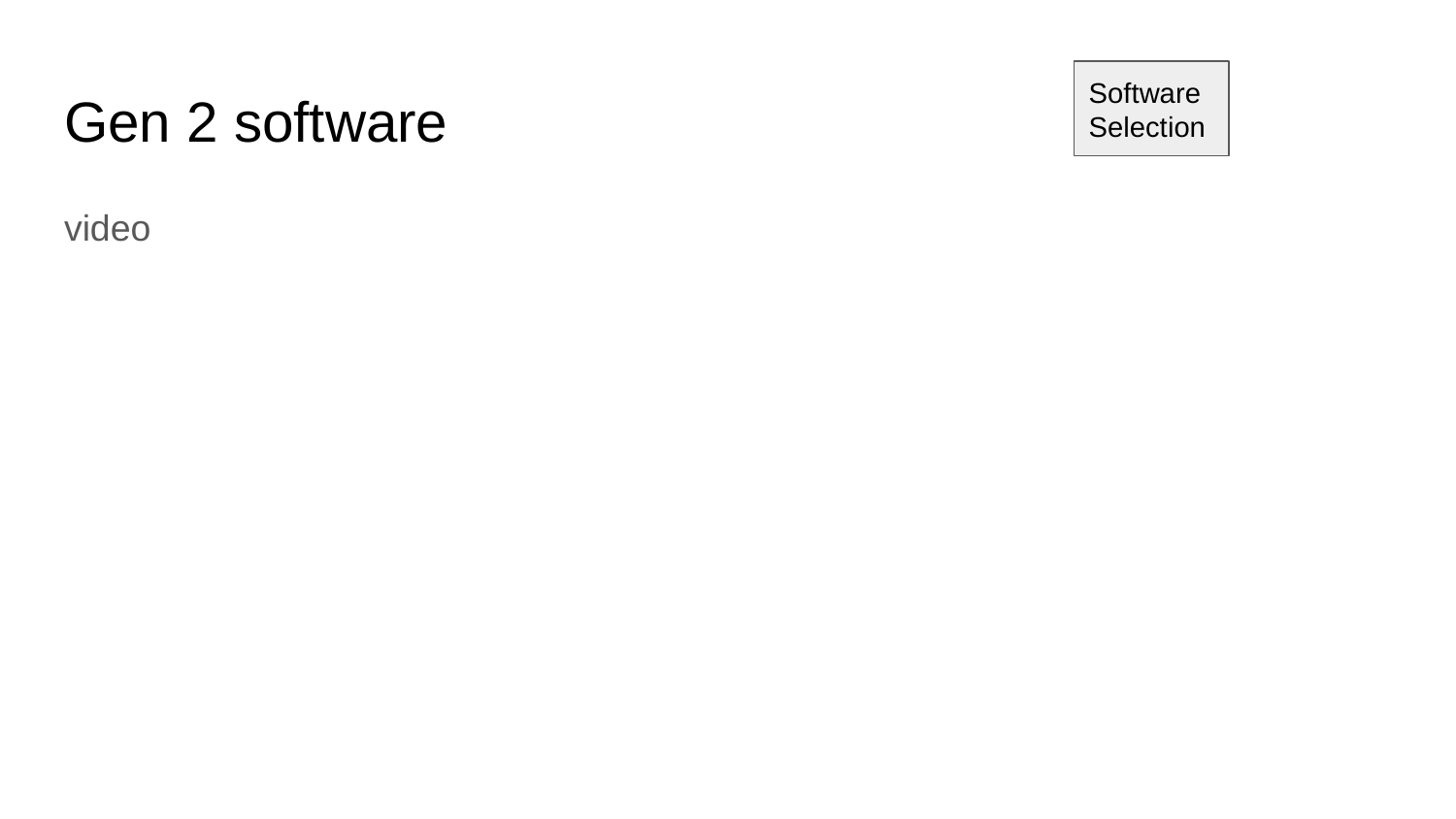

Software Selection
# Gen 2 software

video